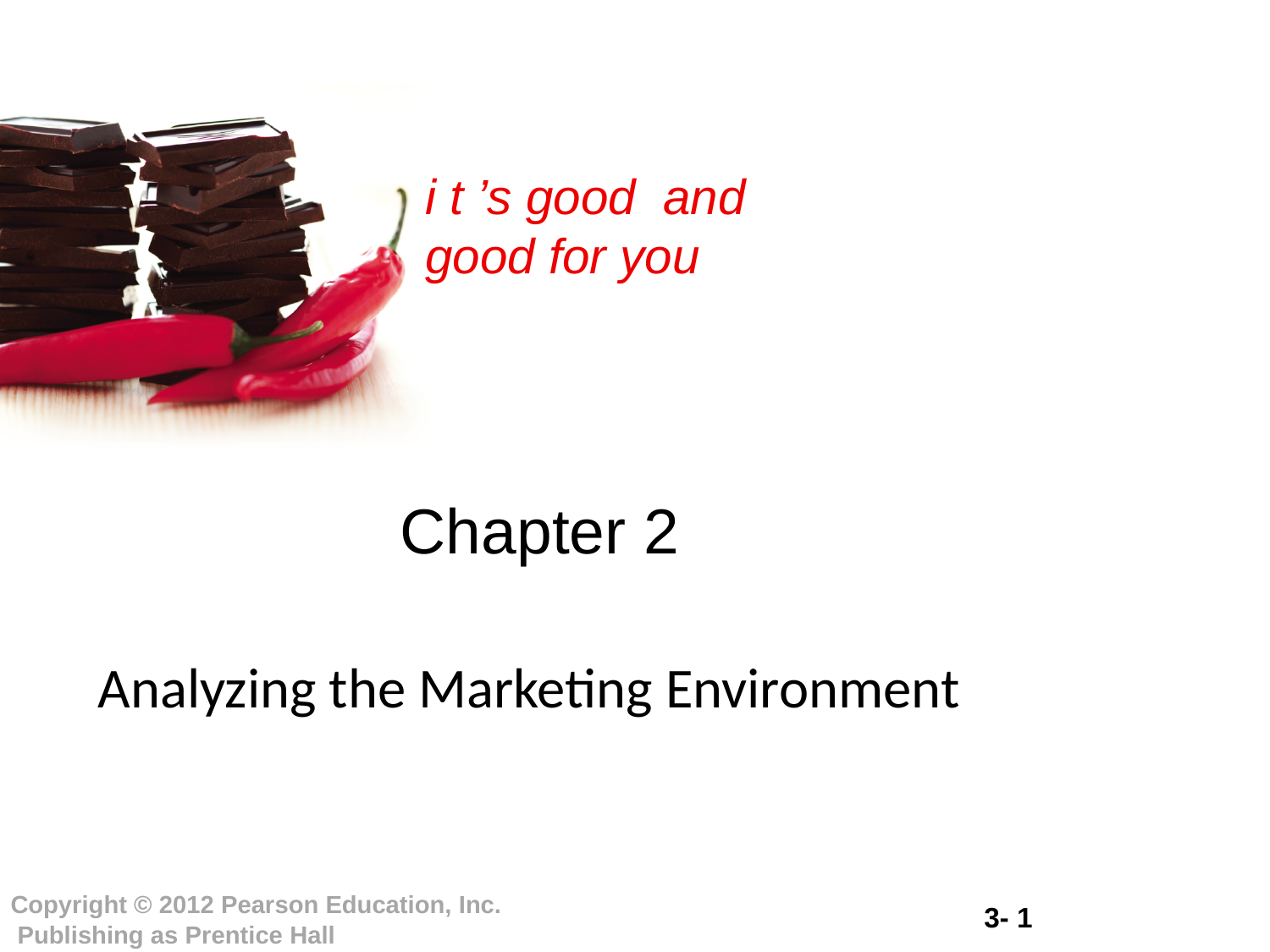

# Chapter 2
Analyzing the Marketing Environment